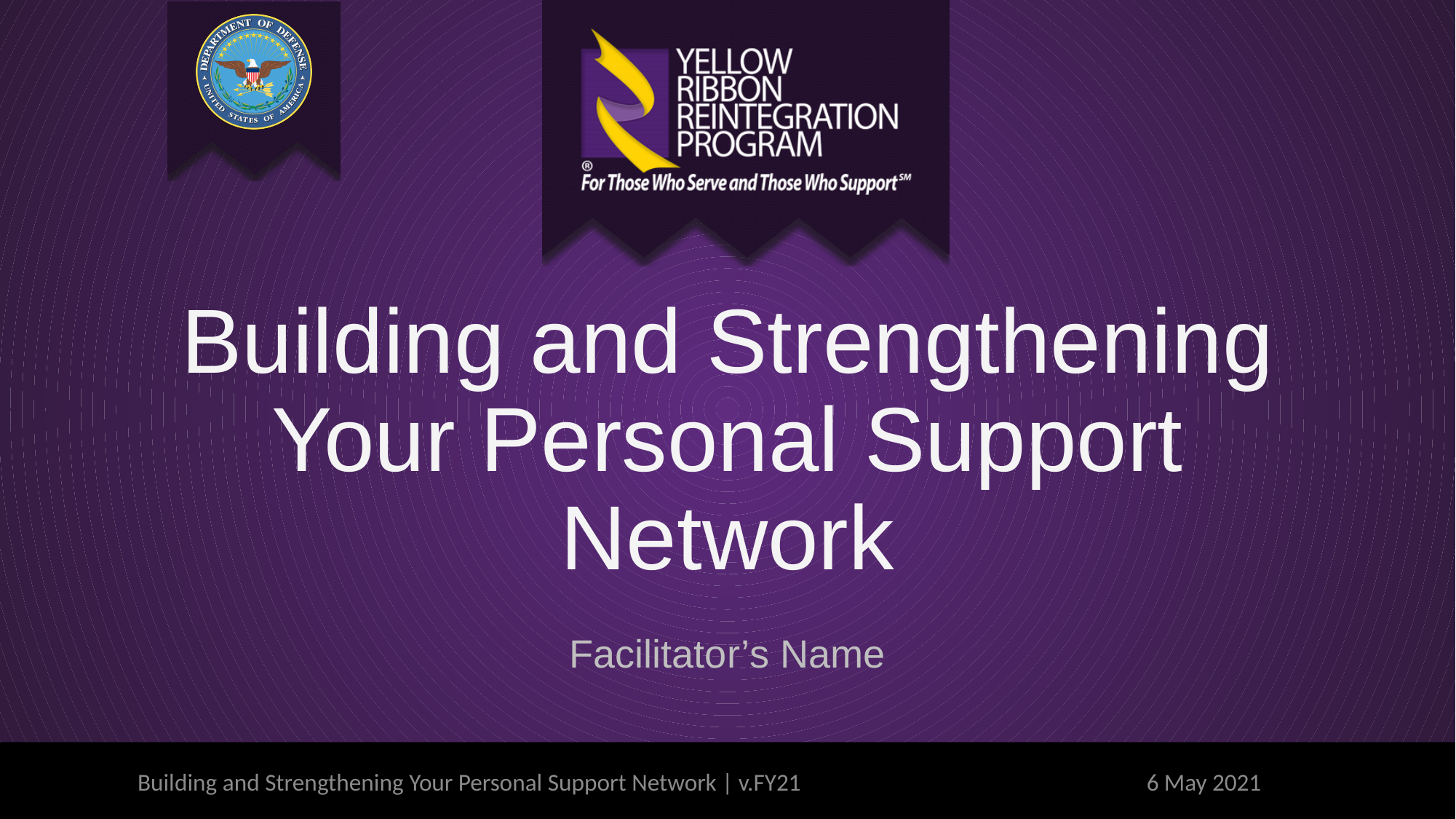

# Building and Strengthening Your Personal Support Network
Facilitator’s Name
Building and Strengthening Your Personal Support Network | v.FY21
6 May 2021
1